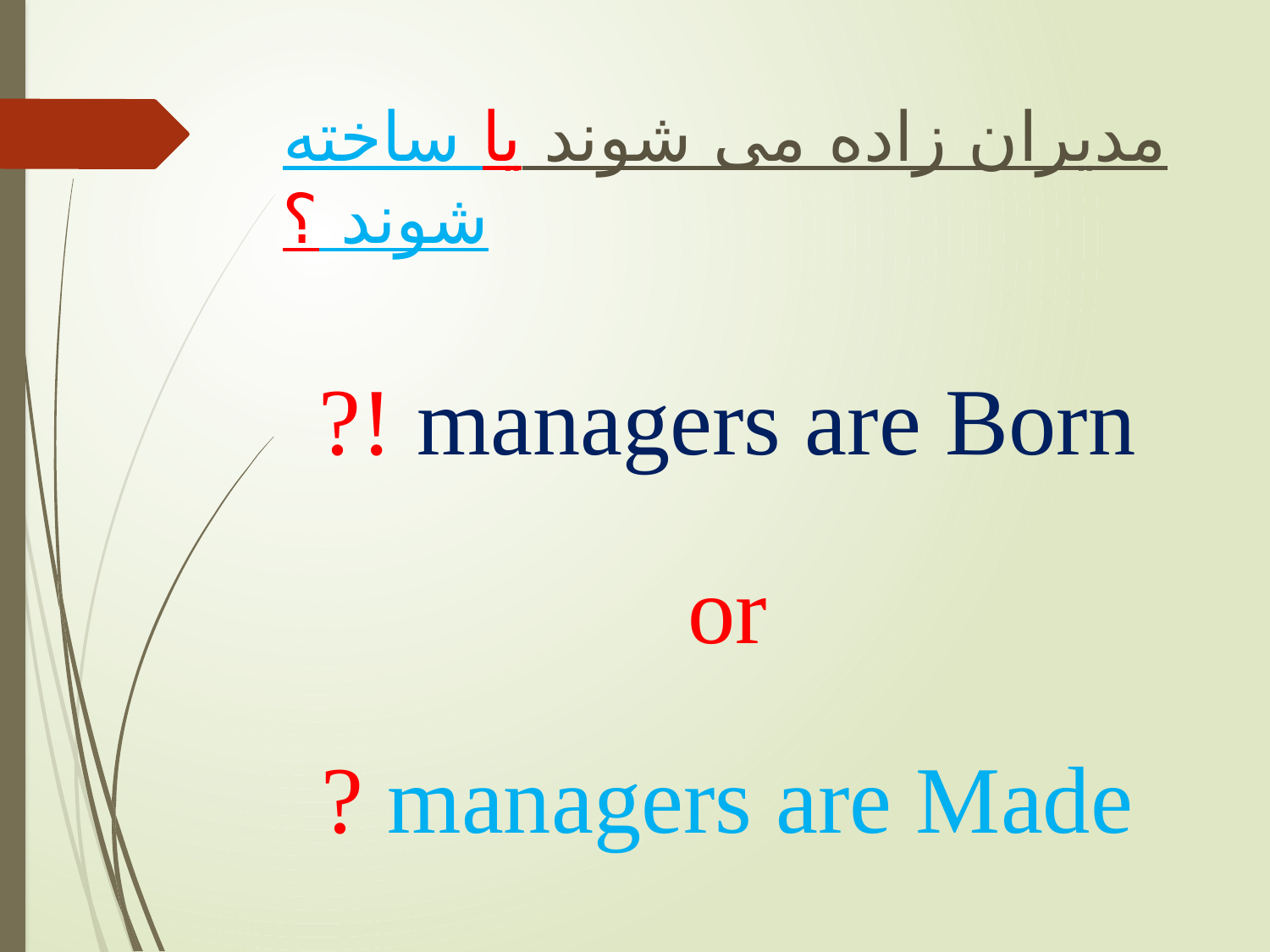

# مدیران زاده می شوند یا ساخته شوند ؟
managers are Born !?
or
managers are Made ?